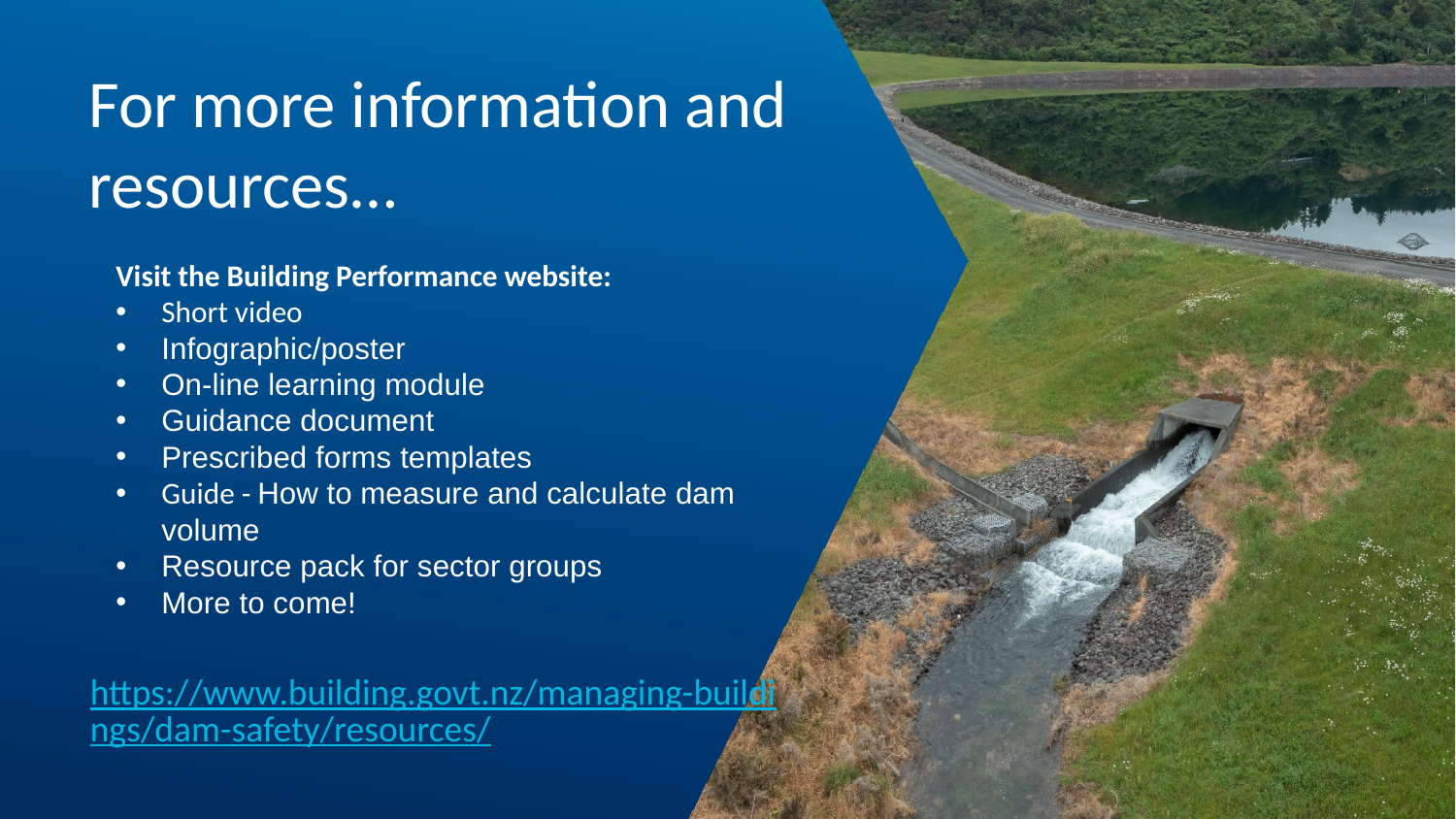

For more information and resources…
Visit the Building Performance website:
Short video
Infographic/poster
On-line learning module
Guidance document
Prescribed forms templates
Guide - How to measure and calculate dam volume
Resource pack for sector groups
More to come!
https://www.building.govt.nz/managing-buildings/dam-safety/resources/